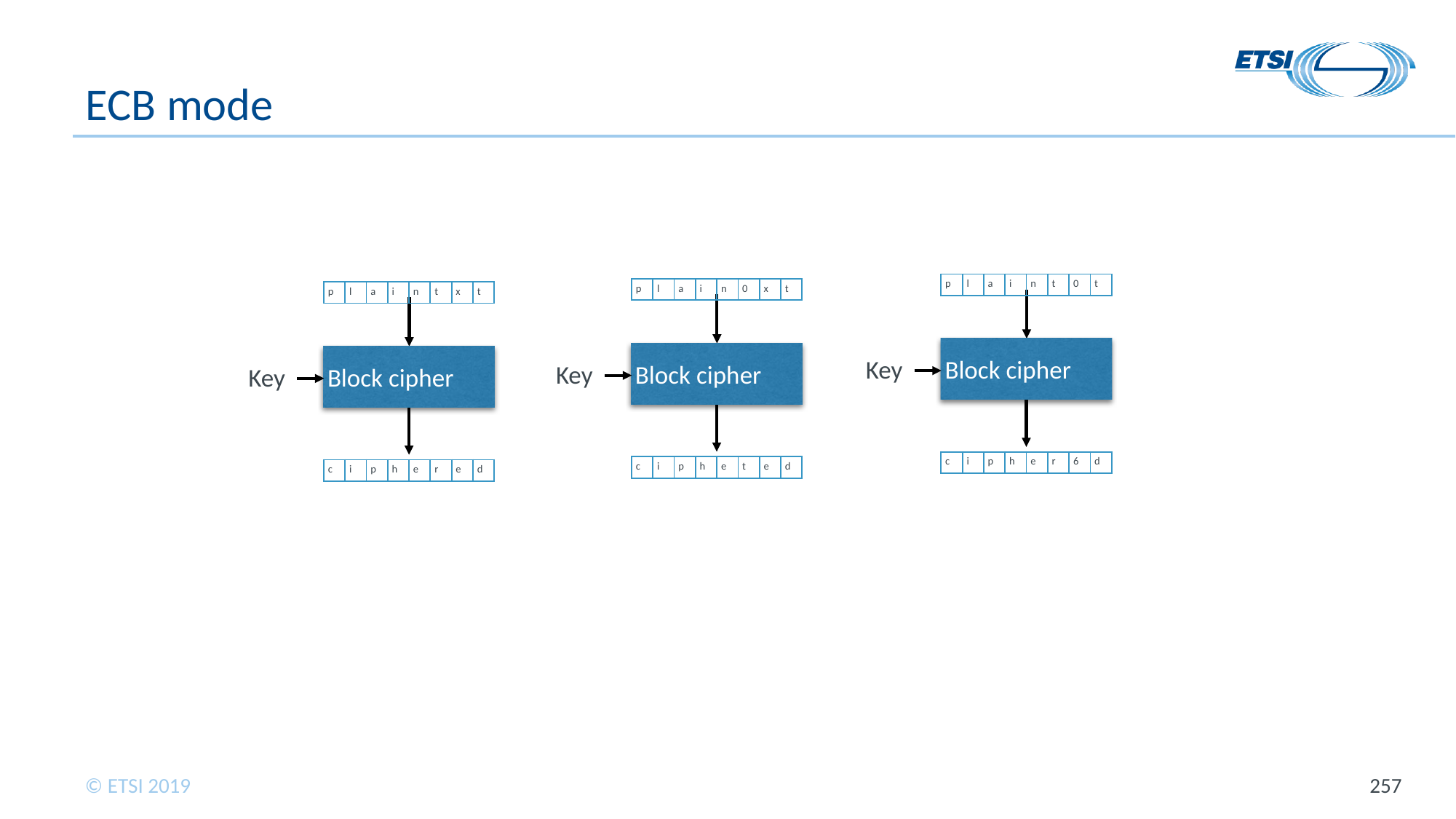

# ECB mode
| p | l | a | i | n | t | 0 | t |
| --- | --- | --- | --- | --- | --- | --- | --- |
| p | l | a | i | n | 0 | x | t |
| --- | --- | --- | --- | --- | --- | --- | --- |
| p | l | a | i | n | t | x | t |
| --- | --- | --- | --- | --- | --- | --- | --- |

Block cipher
Block cipher
Block cipher
Key
Key
Key

| c | i | p | h | e | r | 6 | d |
| --- | --- | --- | --- | --- | --- | --- | --- |
| c | i | p | h | e | t | e | d |
| --- | --- | --- | --- | --- | --- | --- | --- |
| c | i | p | h | e | r | e | d |
| --- | --- | --- | --- | --- | --- | --- | --- |